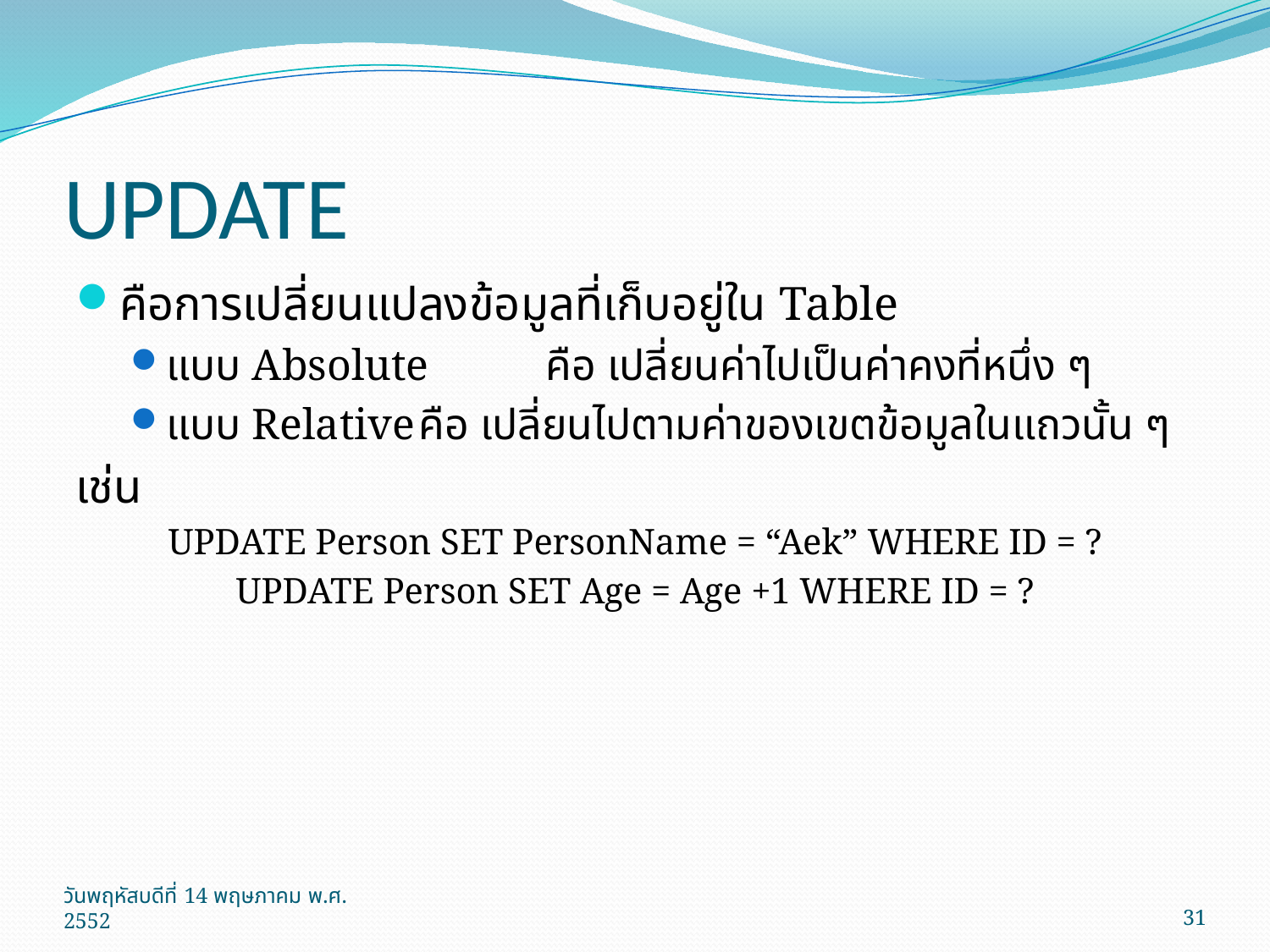

# UPDATE
คือการเปลี่ยนแปลงข้อมูลที่เก็บอยู่ใน Table
แบบ Absolute	คือ เปลี่ยนค่าไปเป็นค่าคงที่หนึ่ง ๆ
แบบ Relative	คือ เปลี่ยนไปตามค่าของเขตข้อมูลในแถวนั้น ๆ
เช่น
UPDATE Person SET PersonName = “Aek” WHERE ID = ?
UPDATE Person SET Age = Age +1 WHERE ID = ?
วันพฤหัสบดีที่ 14 พฤษภาคม พ.ศ. 2552
31